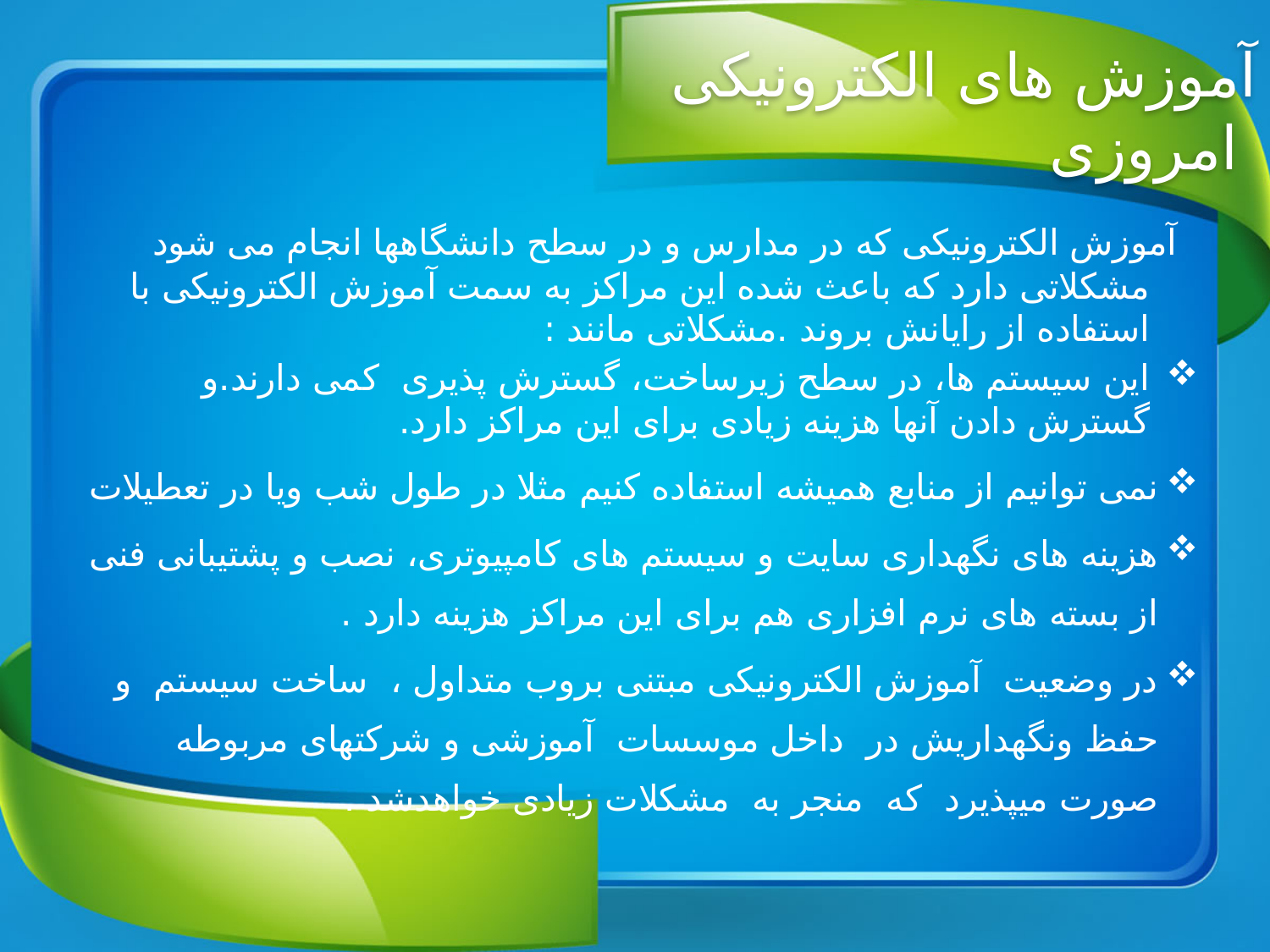

# آموزش های الکترونیکی امروزی
 آموزش الکترونیکی که در مدارس و در سطح دانشگاهها انجام می شود  مشکلاتی دارد که باعث شده این مراکز به سمت آموزش الکترونیکی با استفاده از رایانش بروند .مشکلاتی مانند :
این سیستم ها، در سطح زیرساخت، گسترش پذیری  کمی دارند.و گسترش دادن آنها هزینه زیادی برای این مراکز دارد.
نمی توانیم از منابع همیشه استفاده کنیم مثلا در طول شب ویا در تعطیلات
هزینه های نگهداری سایت و سیستم های کامپیوتری، نصب و پشتیبانی فنی از بسته های نرم افزاری هم برای این مراکز هزینه دارد .
در وضعیت  آموزش الکترونیکی مبتنی بروب متداول ،  ساخت سیستم  و حفظ ونگهداریش در  داخل موسسات  آموزشی و شرکتهای مربوطه صورت میپذیرد  که  منجر به  مشکلات زیادی خواهدشد .